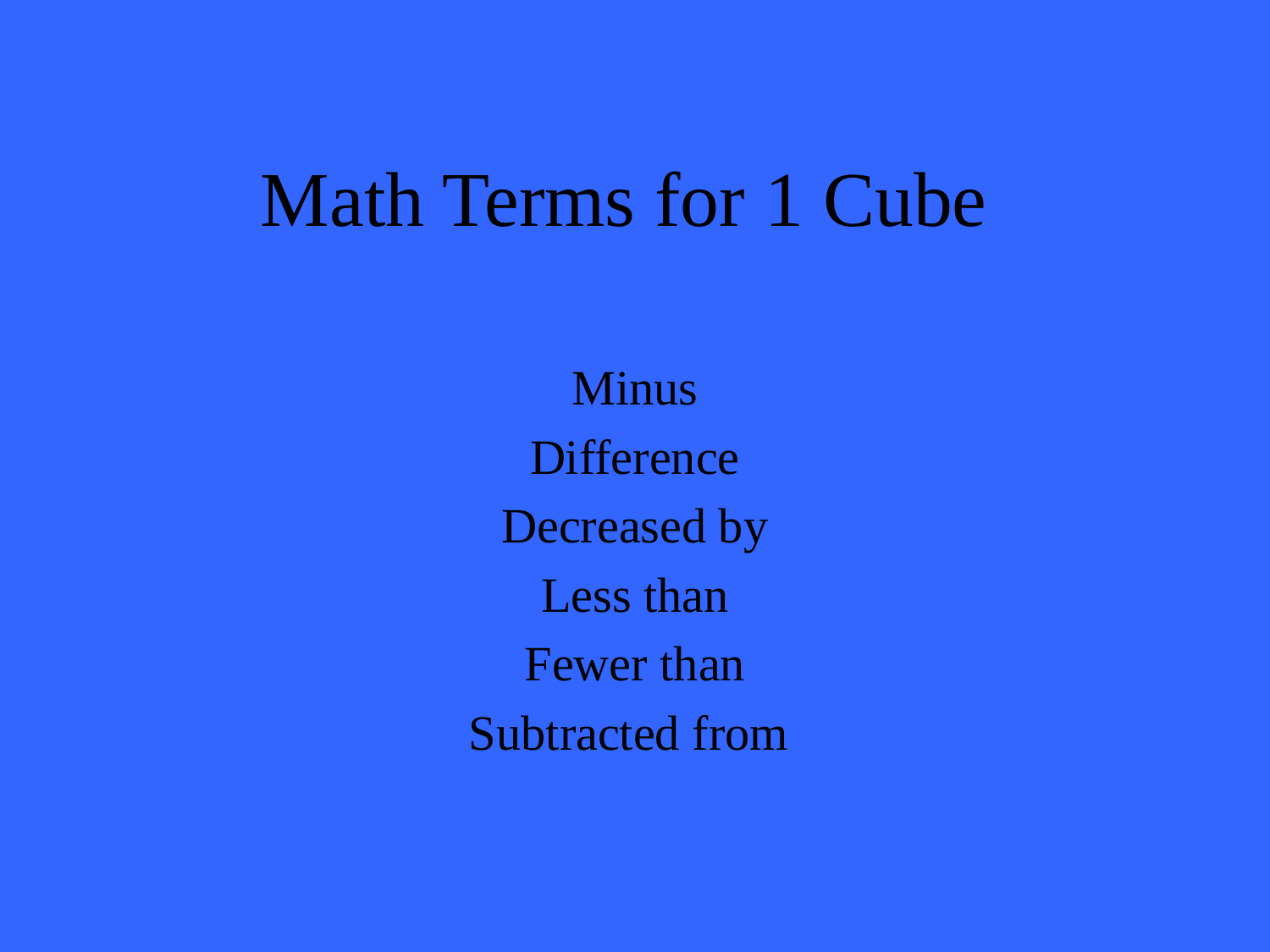

Math Terms for 1 Cube
Minus
Difference
Decreased by
Less than
Fewer than
Subtracted from